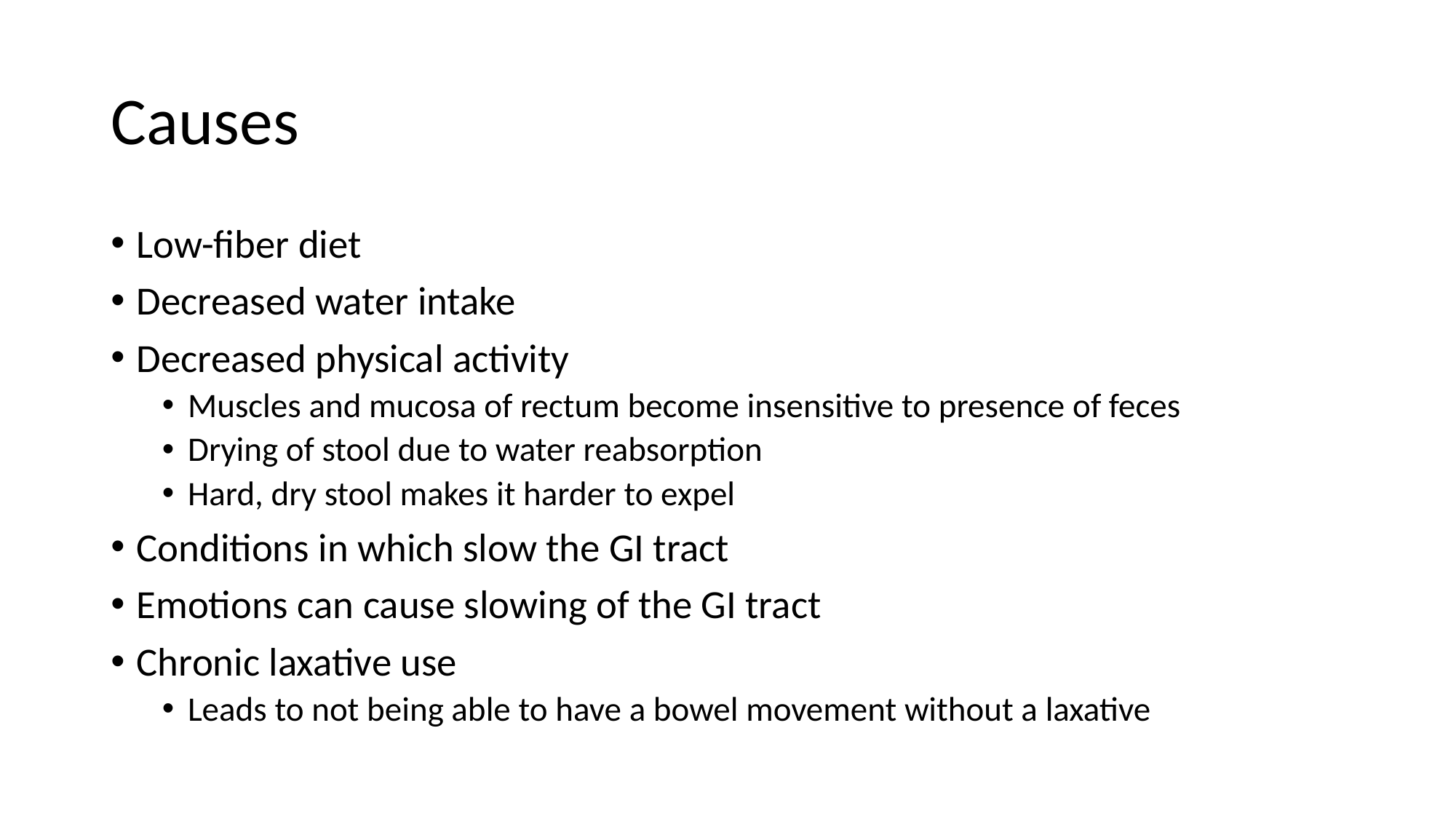

# Causes
Low-fiber diet
Decreased water intake
Decreased physical activity
Muscles and mucosa of rectum become insensitive to presence of feces
Drying of stool due to water reabsorption
Hard, dry stool makes it harder to expel
Conditions in which slow the GI tract
Emotions can cause slowing of the GI tract
Chronic laxative use
Leads to not being able to have a bowel movement without a laxative